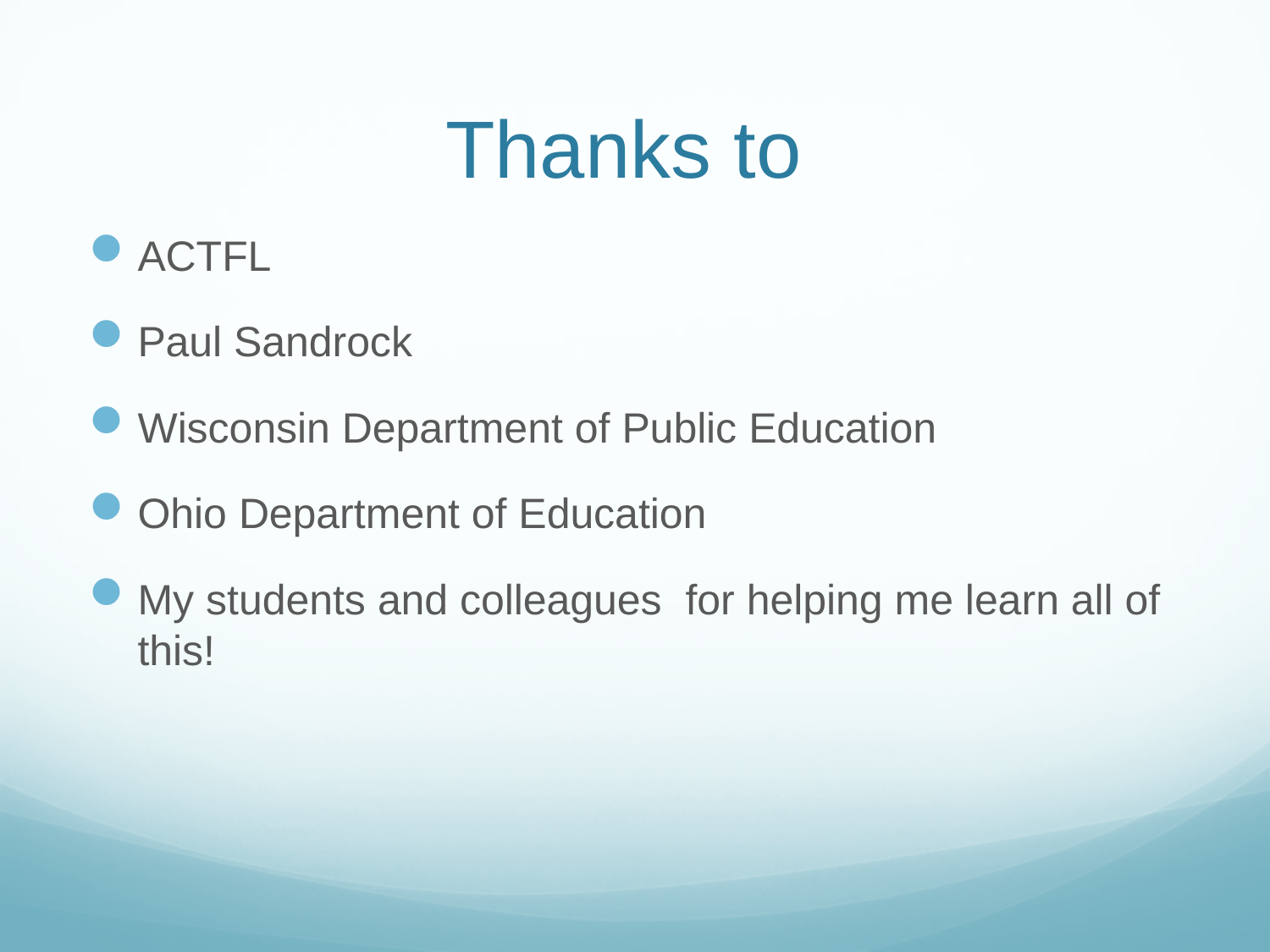

# Thanks to
ACTFL
Paul Sandrock
Wisconsin Department of Public Education
Ohio Department of Education
My students and colleagues  for helping me learn all of this!